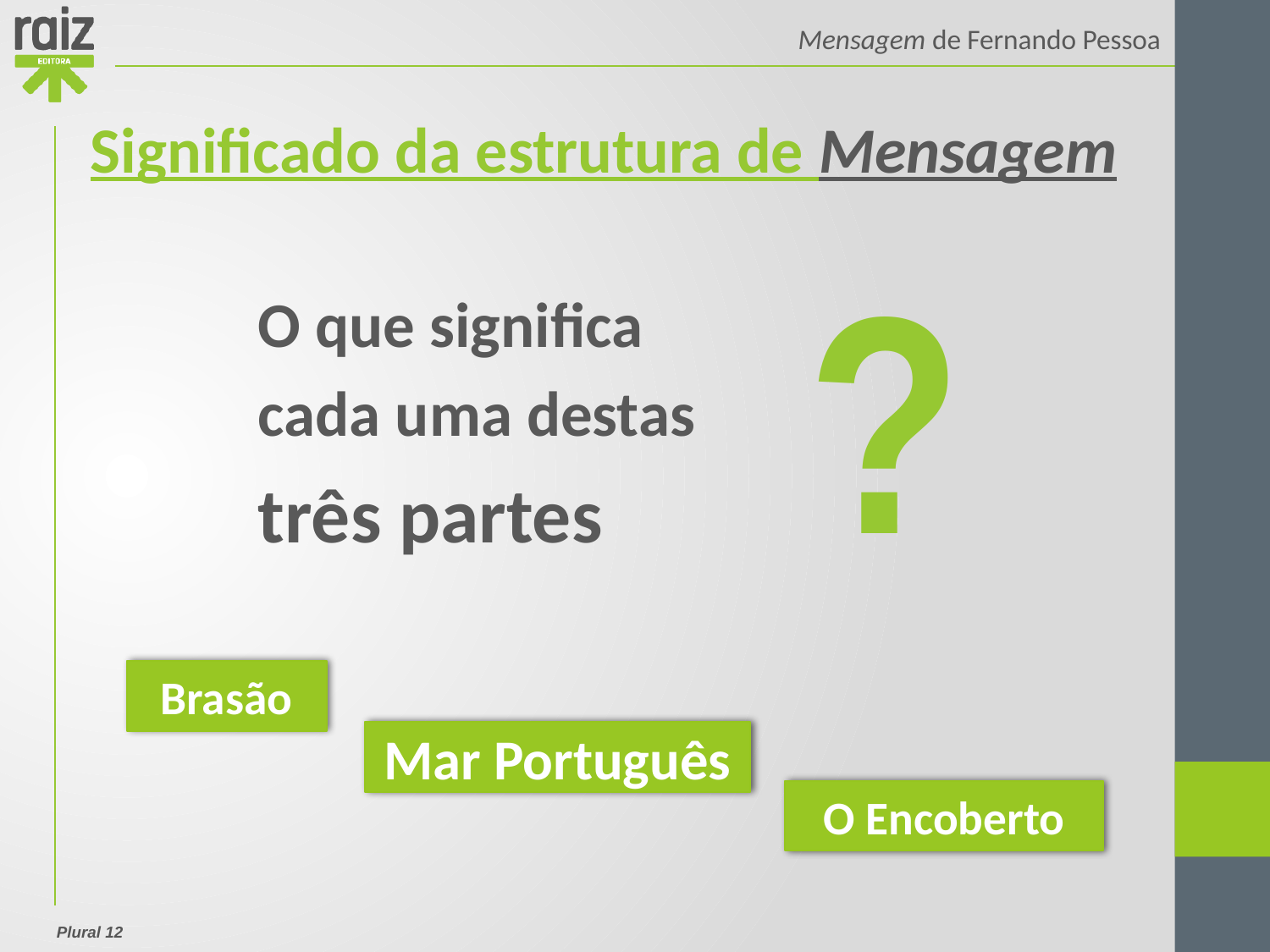

Significado da estrutura de Mensagem

?

O que significa
cada uma destas
três partes

Brasão
Mar Português
O Encoberto